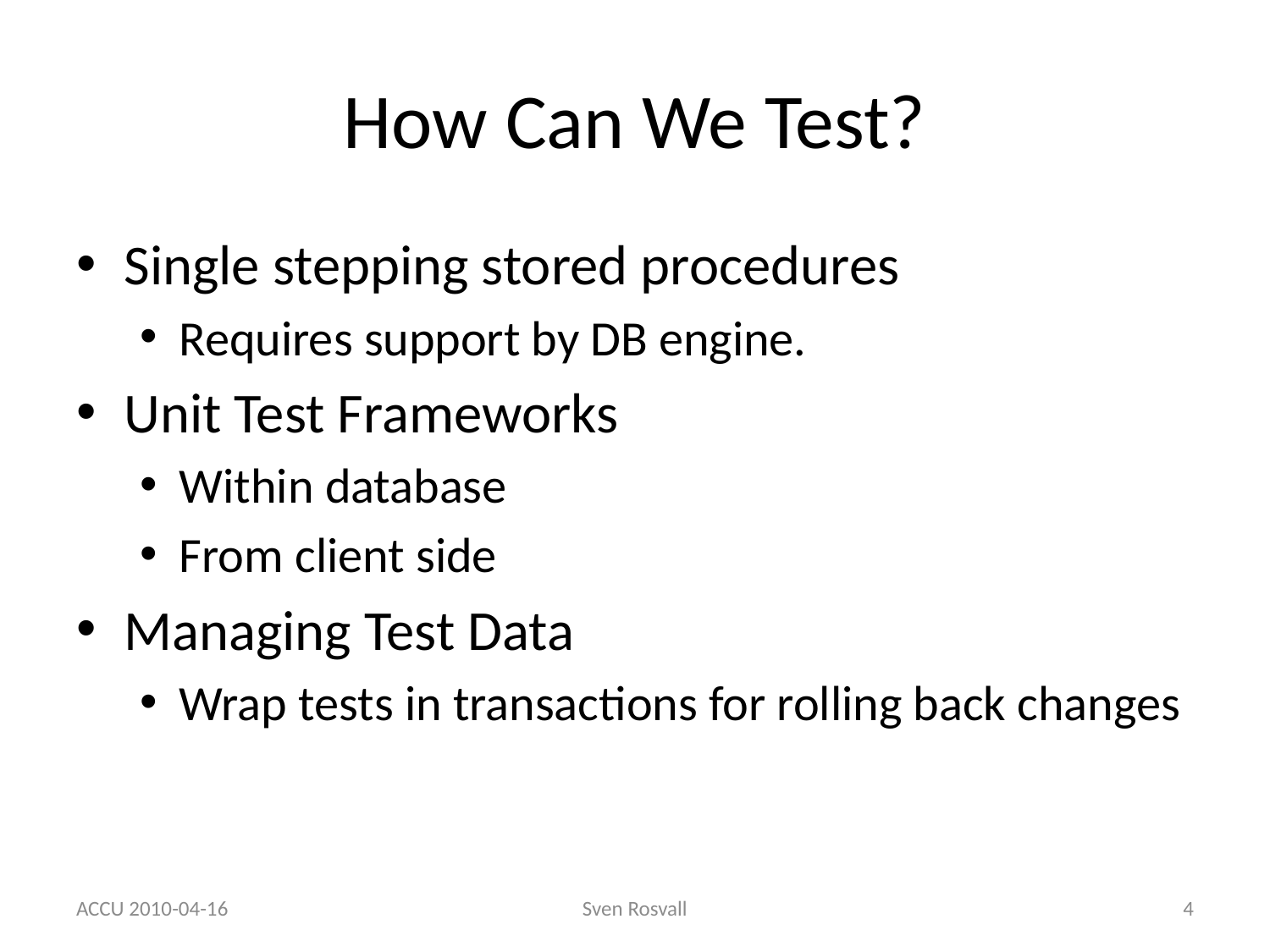

# How Can We Test?
Single stepping stored procedures
Requires support by DB engine.
Unit Test Frameworks
Within database
From client side
Managing Test Data
Wrap tests in transactions for rolling back changes
ACCU 2010-04-16
Sven Rosvall
4